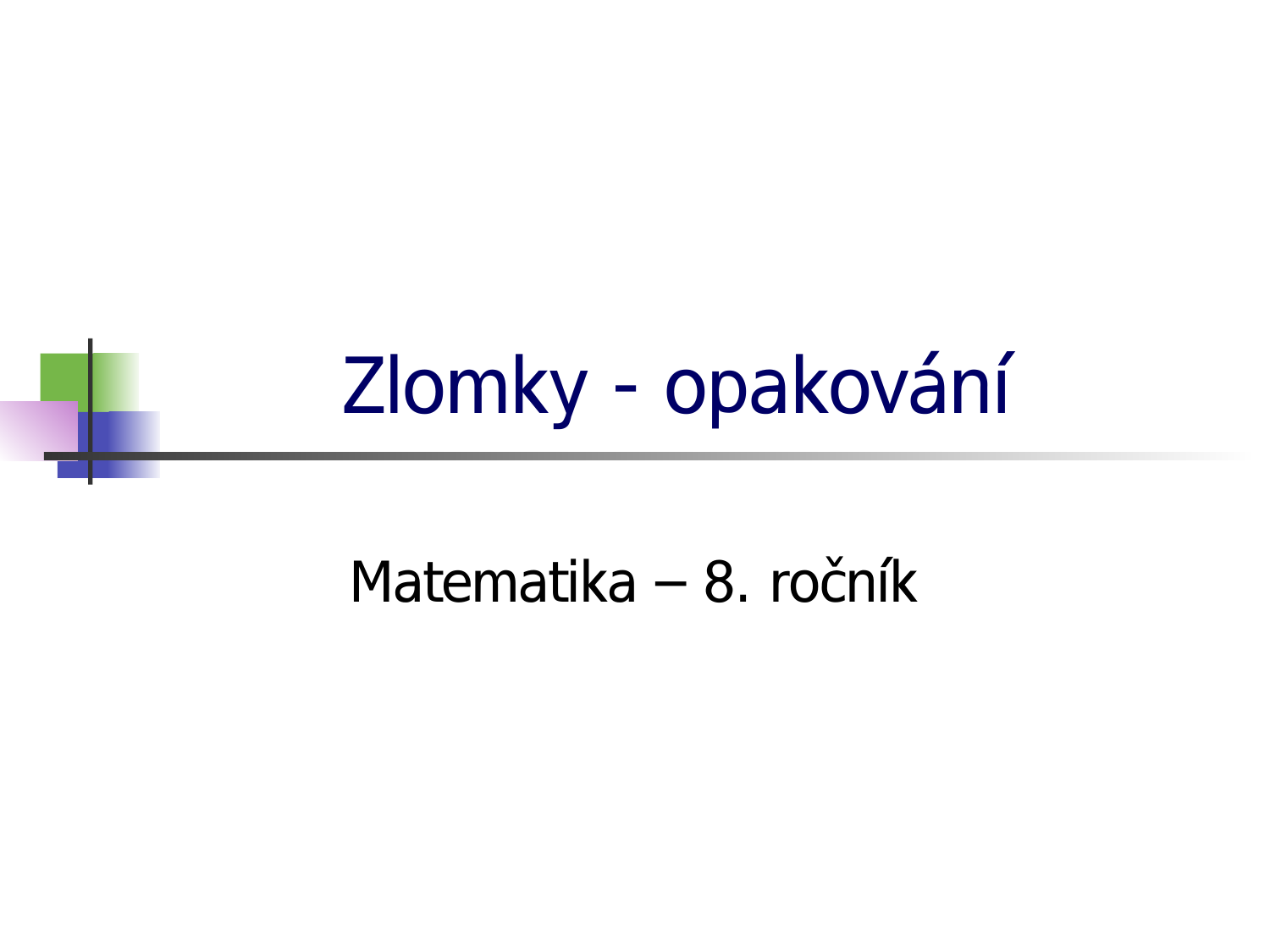

# Zlomky - opakování
Matematika – 8. ročník